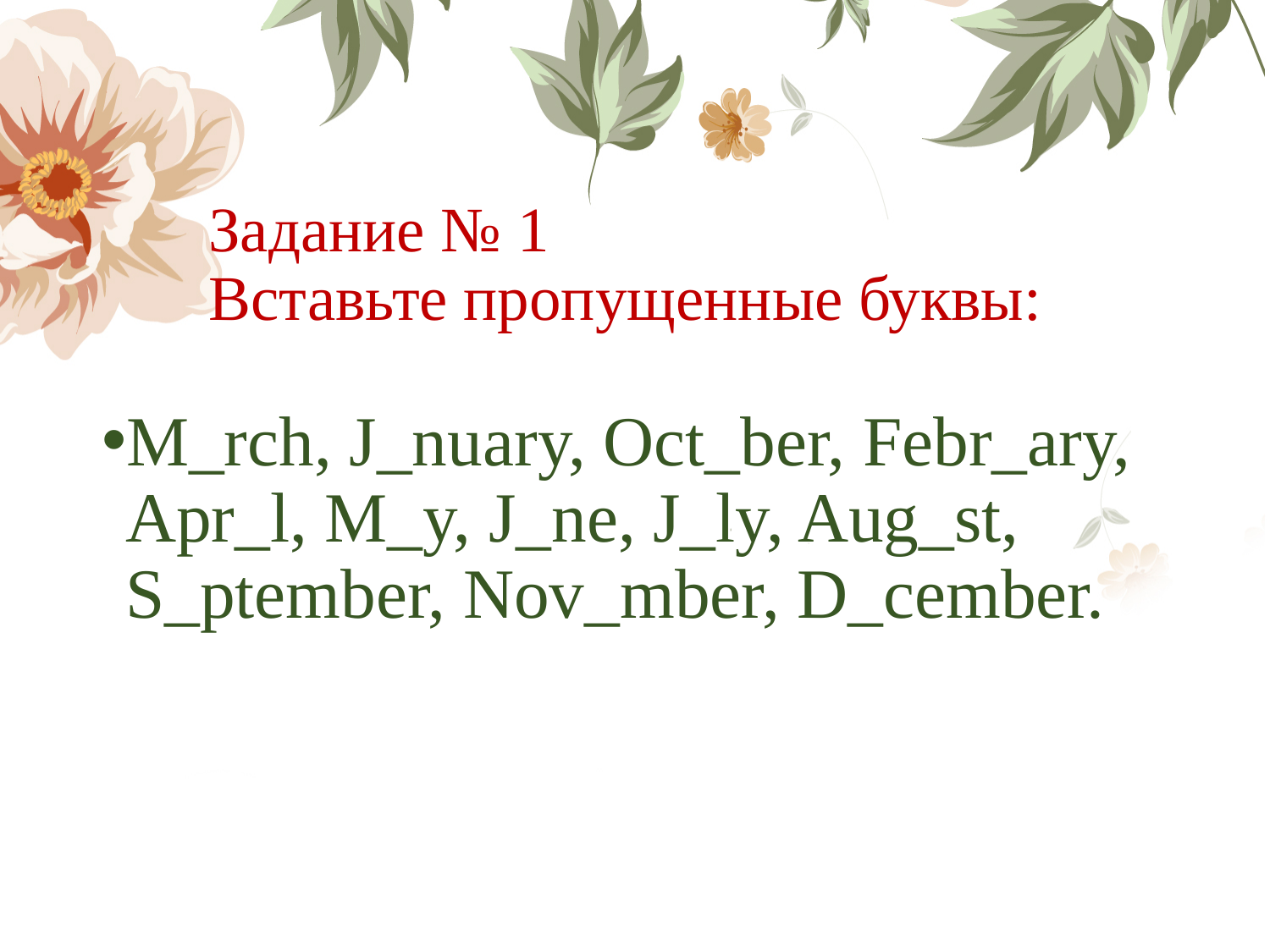

# Задание № 1 Вставьте пропущенные буквы:
M_rch, J_nuary, Oct_ber, Febr_ary, Apr_l, M_y, J_ne, J_ly, Aug_st, S_ptember, Nov_mber, D_cember.